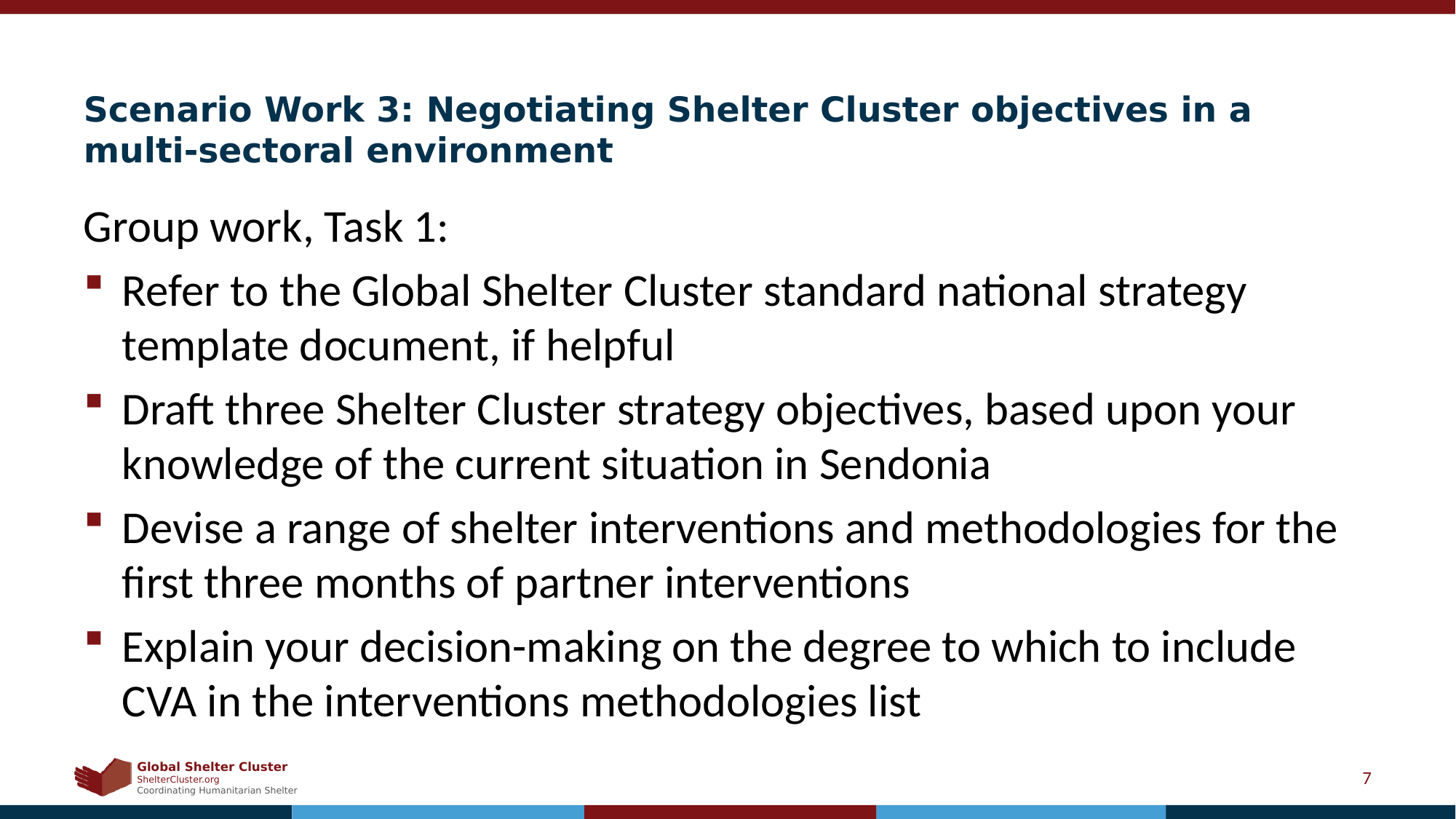

# Scenario Work 3: Negotiating Shelter Cluster objectives in a multi-sectoral environment
Group work, Task 1:
Refer to the Global Shelter Cluster standard national strategy template document, if helpful
Draft three Shelter Cluster strategy objectives, based upon your knowledge of the current situation in Sendonia
Devise a range of shelter interventions and methodologies for the first three months of partner interventions
Explain your decision-making on the degree to which to include CVA in the interventions methodologies list
7